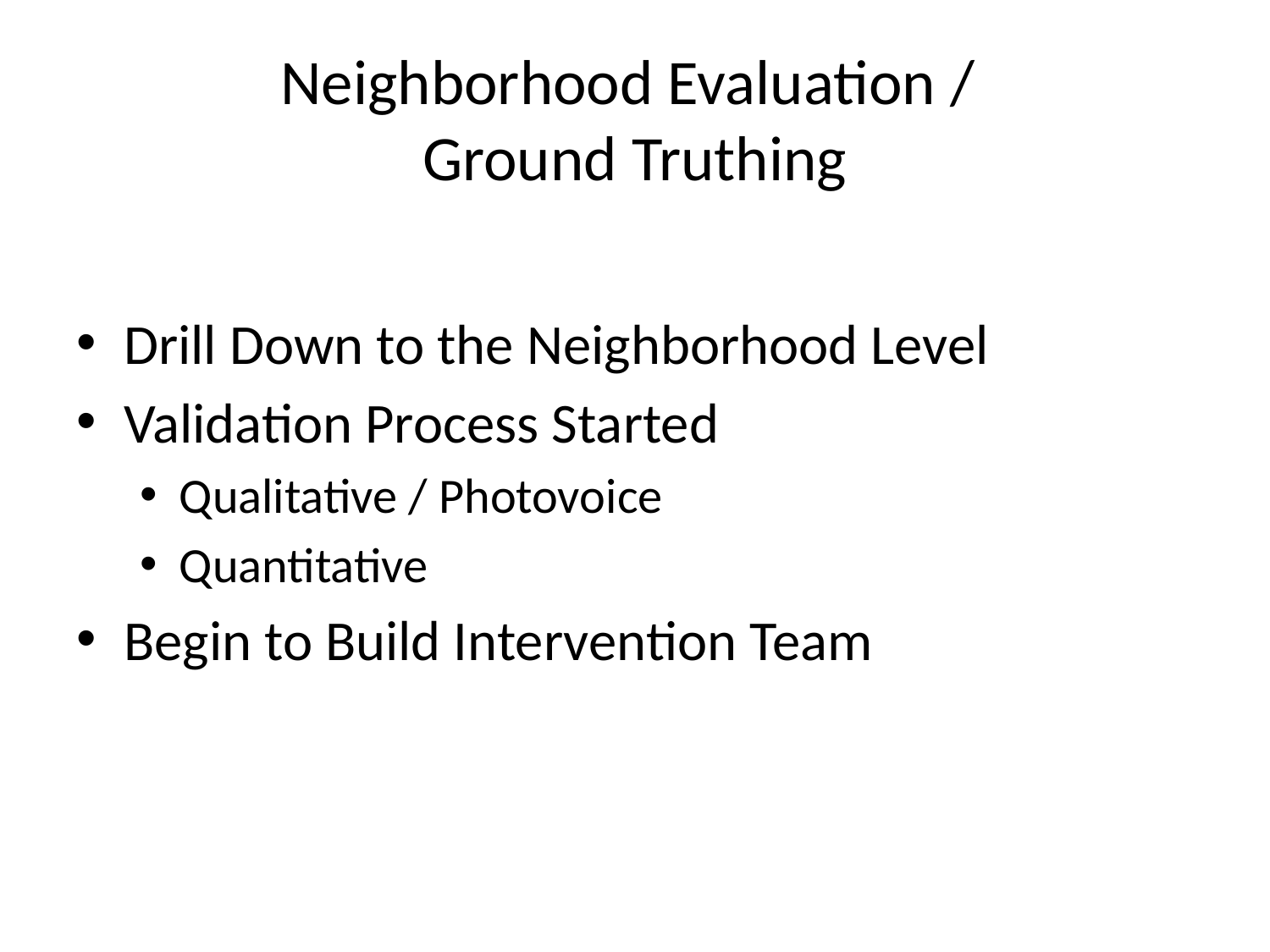

# Neighborhood Evaluation / Ground Truthing

Drill Down to the Neighborhood Level
Validation Process Started
Qualitative / Photovoice
Quantitative
Begin to Build Intervention Team